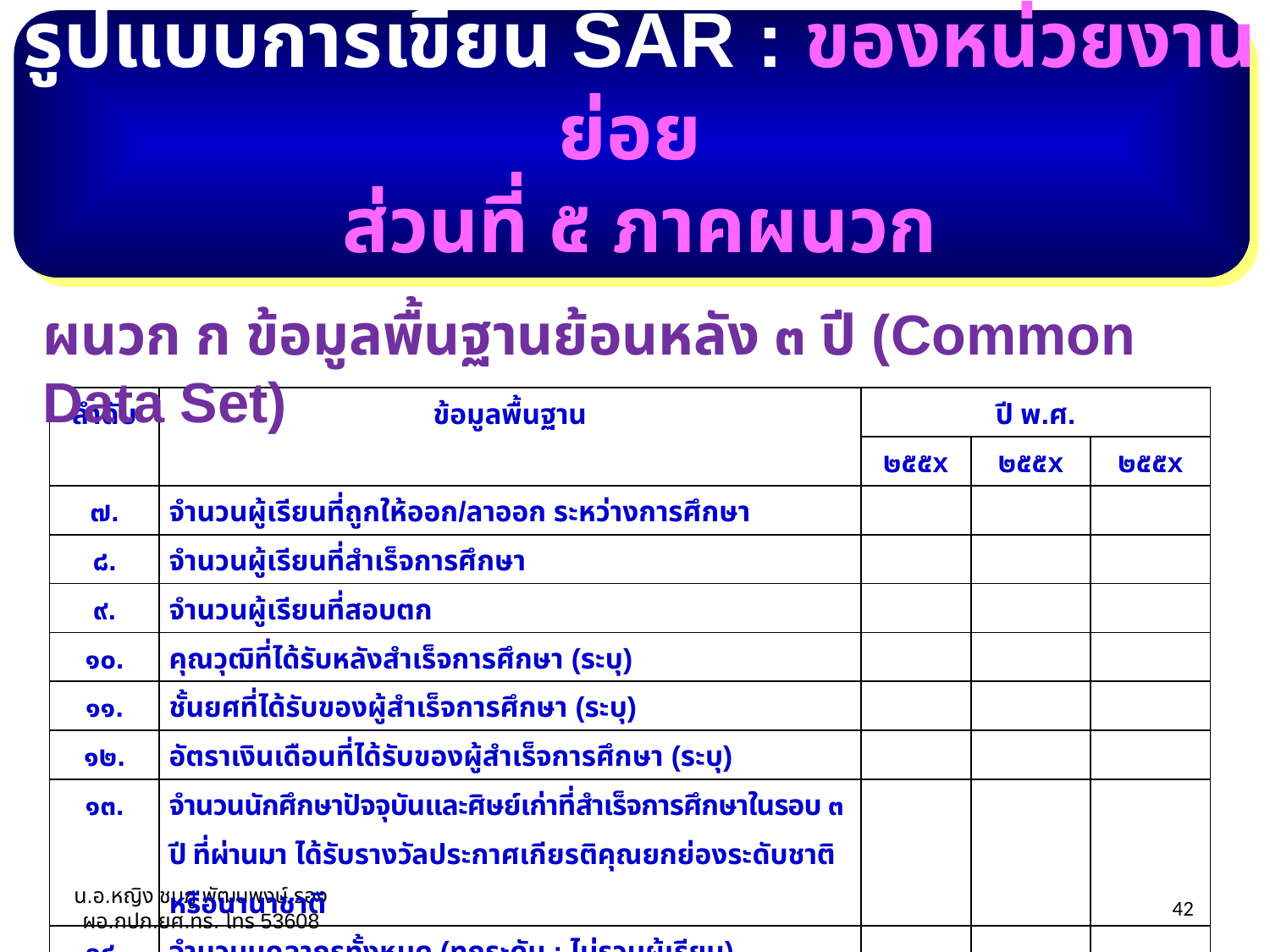

รูปแบบการเขียน SAR : ของหน่วยงานย่อย
ส่วนที่ ๕ ภาคผนวก
ผนวก ก ข้อมูลพื้นฐานย้อนหลัง ๓ ปี (Common Data Set)
| ลำดับ | ข้อมูลพื้นฐาน | ปี พ.ศ. |  |  |
| --- | --- | --- | --- | --- |
|  |  | ๒๕๕x | ๒๕๕x | ๒๕๕x |
| ๗. | จำนวนผู้เรียนที่ถูกให้ออก/ลาออก ระหว่างการศึกษา |  |  |  |
| ๘. | จำนวนผู้เรียนที่สำเร็จการศึกษา |  |  |  |
| ๙. | จำนวนผู้เรียนที่สอบตก |  |  |  |
| ๑๐. | คุณวุฒิที่ได้รับหลังสำเร็จการศึกษา (ระบุ) |  |  |  |
| ๑๑. | ชั้นยศที่ได้รับของผู้สำเร็จการศึกษา (ระบุ) |  |  |  |
| ๑๒. | อัตราเงินเดือนที่ได้รับของผู้สำเร็จการศึกษา (ระบุ) |  |  |  |
| ๑๓. | จำนวนนักศึกษาปัจจุบันและศิษย์เก่าที่สำเร็จการศึกษาในรอบ ๓ ปี ที่ผ่านมา ได้รับรางวัลประกาศเกียรติคุณยกย่องระดับชาติหรือนานาชาติ |  |  |  |
| ๑๔. | จำนวนบุคลากรทั้งหมด (ทุกระดับ : ไม่รวมผู้เรียน) |  |  |  |
| ๑๕. | จำนวนบุคลากรสายสนับสนุนทั้งหมด |  |  |  |
น.อ.หญิง ชมภู พัฒนพงษ์ รอง ผอ.กปภ.ยศ.ทร. โทร 53608
26/03/55
42